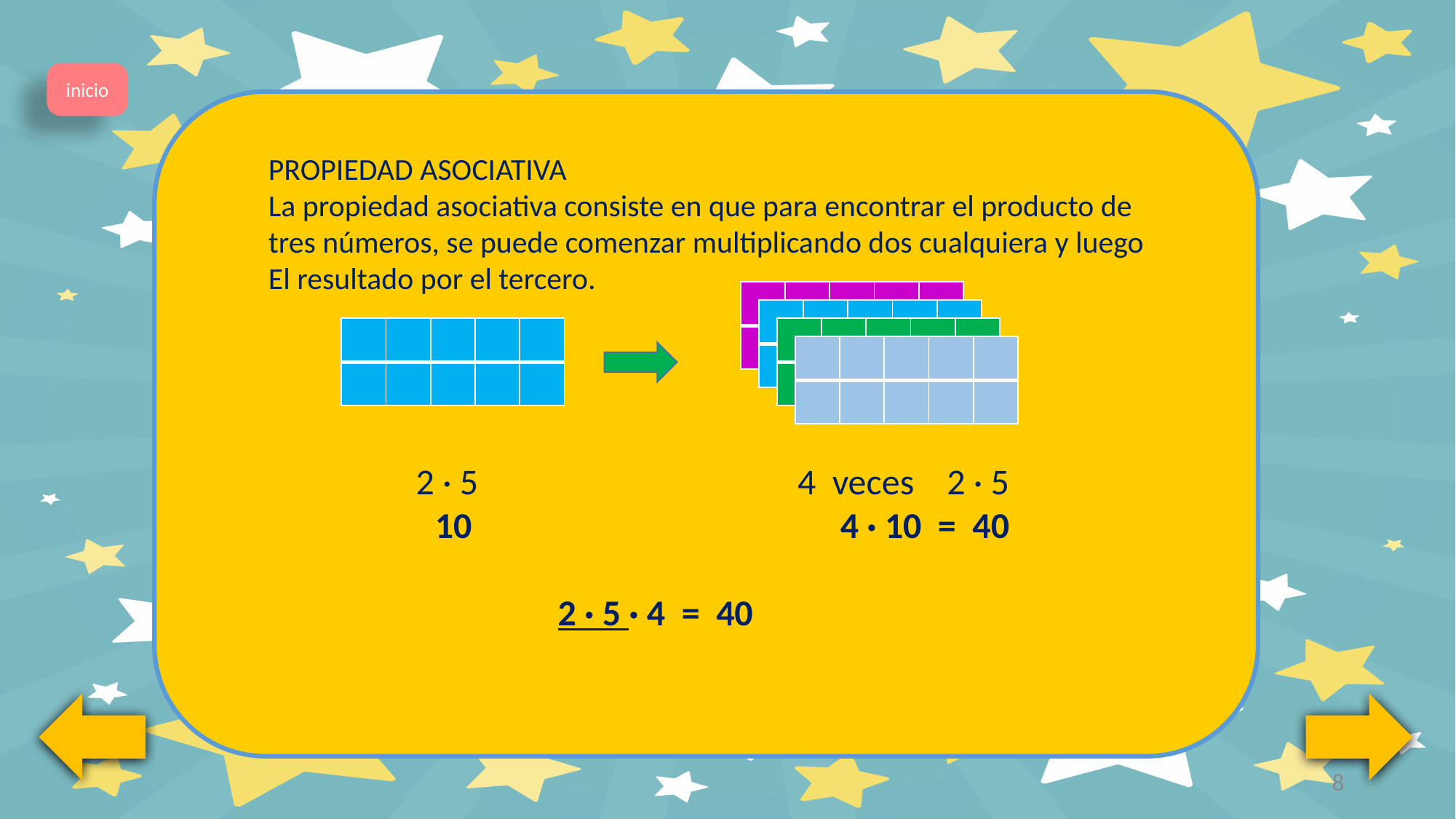

inicio

		2 · 5                                       4  veces    2 · 5
                             10                                             4 · 10  =  40

			    2 · 5 · 4  =  40

PROPIEDAD ASOCIATIVA
La propiedad asociativa consiste en que para encontrar el producto de
tres números, se puede comenzar multiplicando dos cualquiera y luego
El resultado por el tercero.
|  |  |  |  |  |
| --- | --- | --- | --- | --- |
|  |  |  |  |  |
|  |  |  |  |  |
| --- | --- | --- | --- | --- |
|  |  |  |  |  |
|  |  |  |  |  |
| --- | --- | --- | --- | --- |
|  |  |  |  |  |
|  |  |  |  |  |
| --- | --- | --- | --- | --- |
|  |  |  |  |  |
|  |  |  |  |  |
| --- | --- | --- | --- | --- |
|  |  |  |  |  |

8